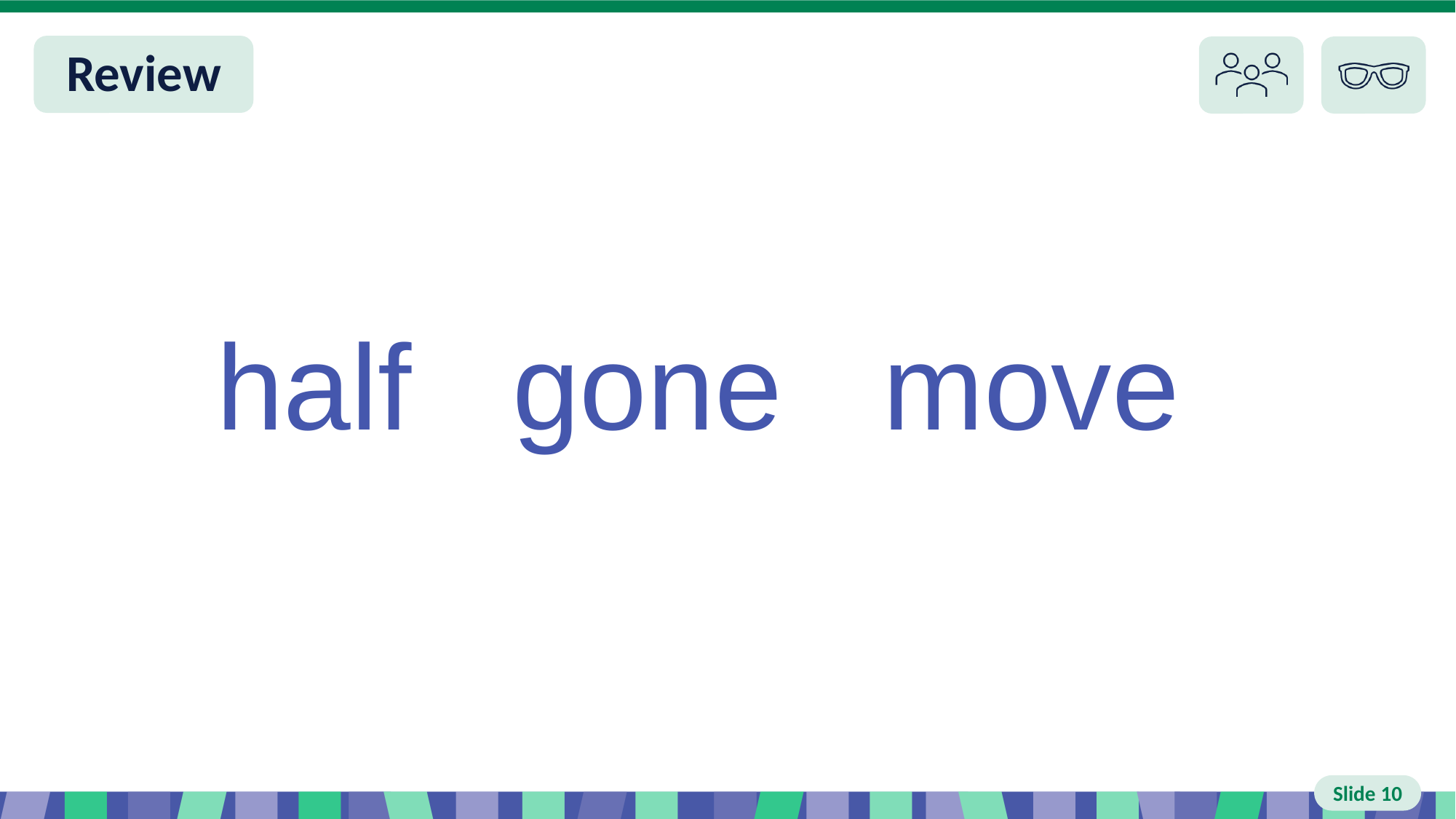

# Slide 10 Review You do
half   gone   move